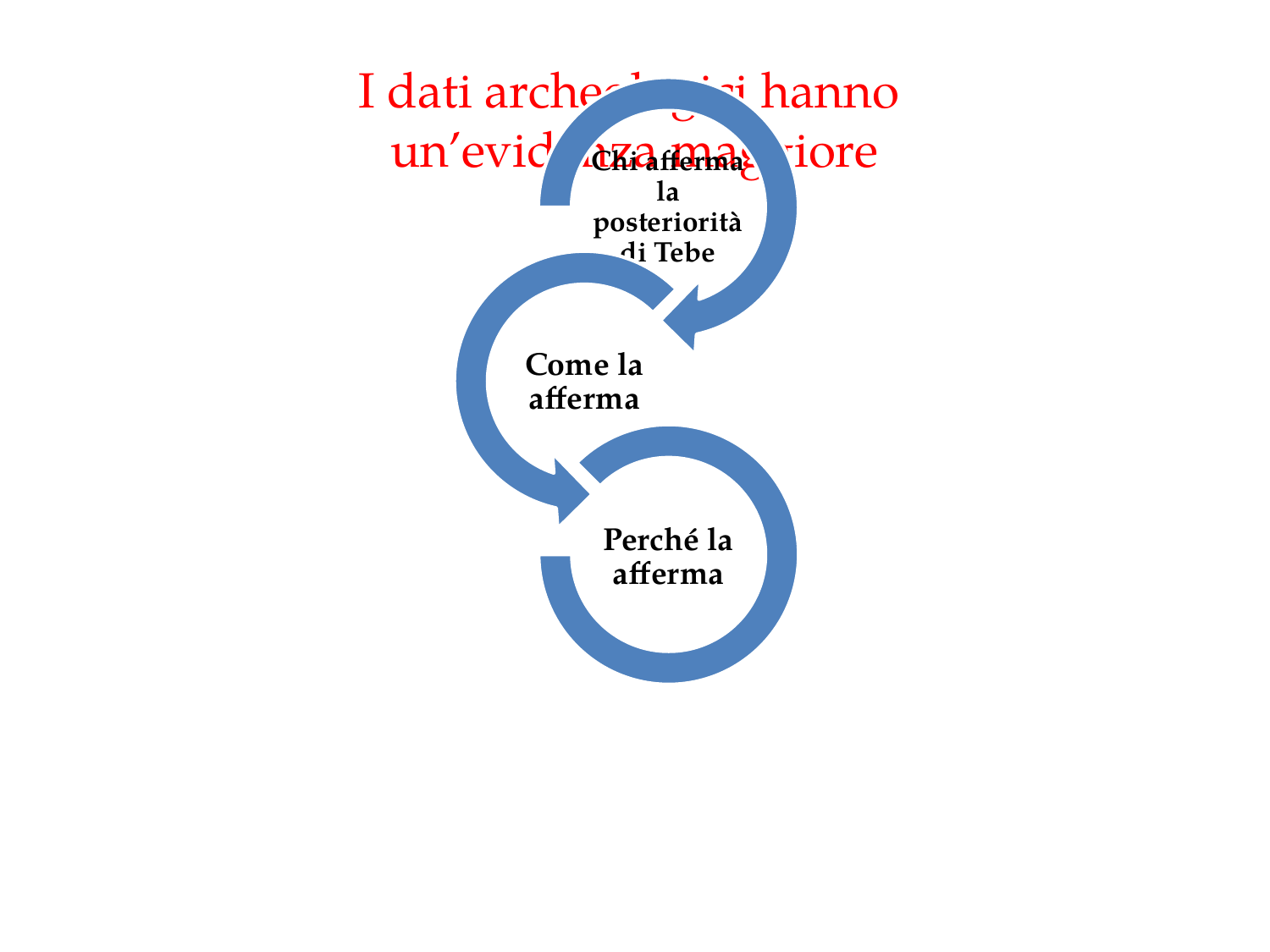

# I dati archeologici hanno un’evidenza maggiore
Chi afferma la posteriorità di Tebe
Come la afferma
Perché la afferma